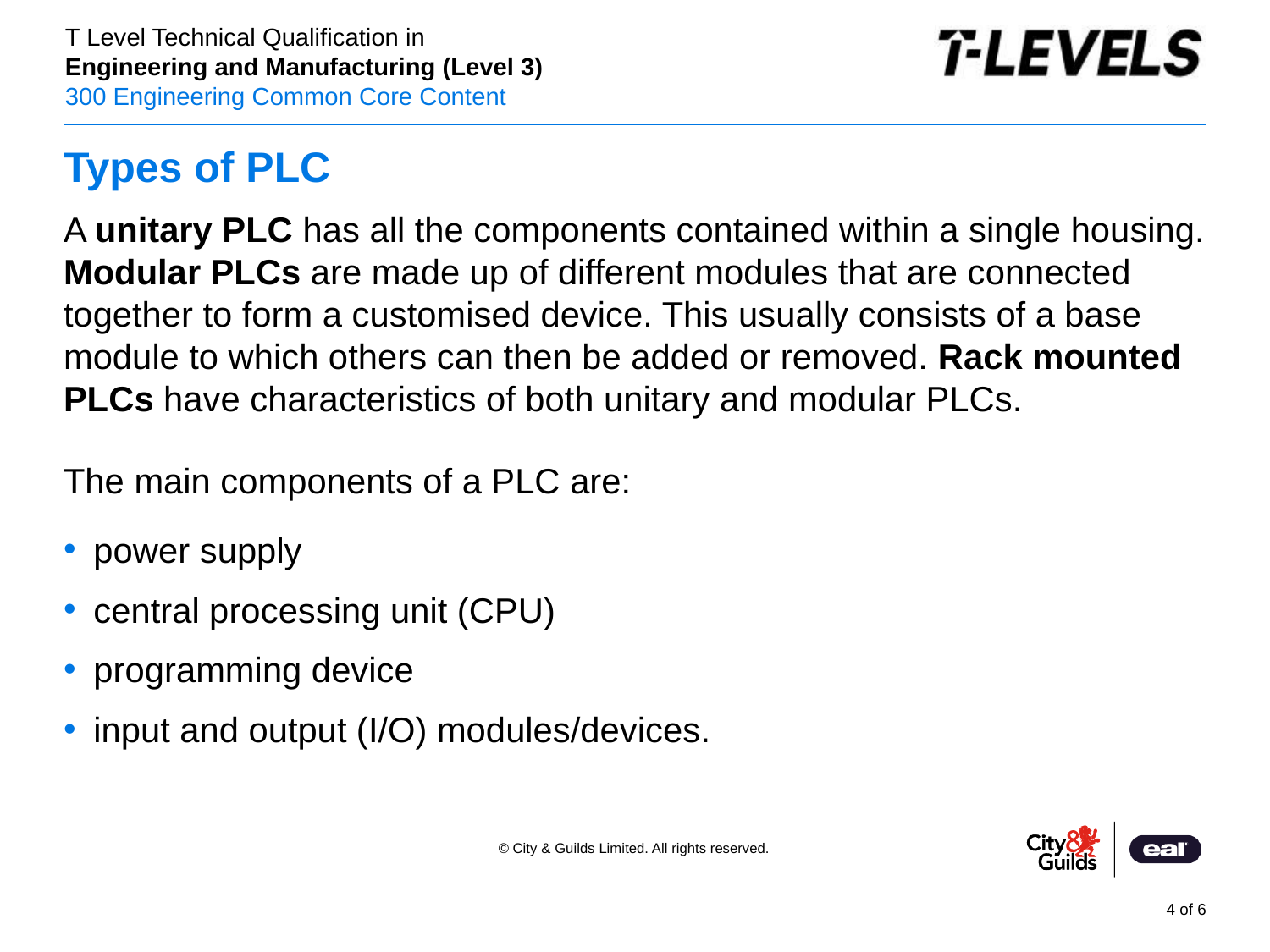

# Types of PLC
A unitary PLC has all the components contained within a single housing. Modular PLCs are made up of different modules that are connected together to form a customised device. This usually consists of a base module to which others can then be added or removed. Rack mounted PLCs have characteristics of both unitary and modular PLCs.

The main components of a PLC are:
power supply
central processing unit (CPU)
programming device
input and output (I/O) modules/devices.